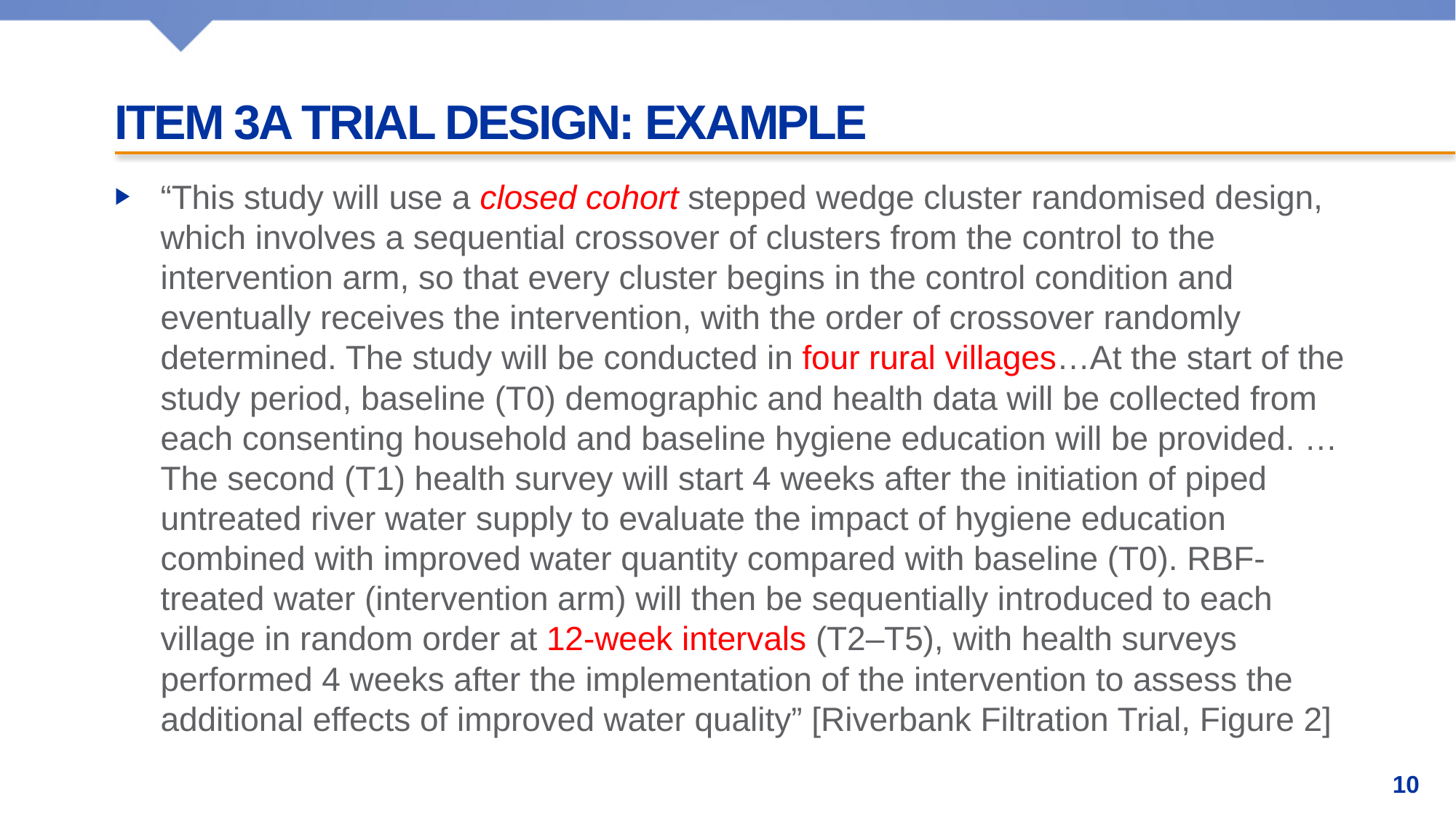

# Item 3a trial design: Example
“This study will use a closed cohort stepped wedge cluster randomised design, which involves a sequential crossover of clusters from the control to the intervention arm, so that every cluster begins in the control condition and eventually receives the intervention, with the order of crossover randomly determined. The study will be conducted in four rural villages…At the start of the study period, baseline (T0) demographic and health data will be collected from each consenting household and baseline hygiene education will be provided. …The second (T1) health survey will start 4 weeks after the initiation of piped untreated river water supply to evaluate the impact of hygiene education combined with improved water quantity compared with baseline (T0). RBF-treated water (intervention arm) will then be sequentially introduced to each village in random order at 12-week intervals (T2–T5), with health surveys performed 4 weeks after the implementation of the intervention to assess the additional effects of improved water quality” [Riverbank Filtration Trial, Figure 2]
10